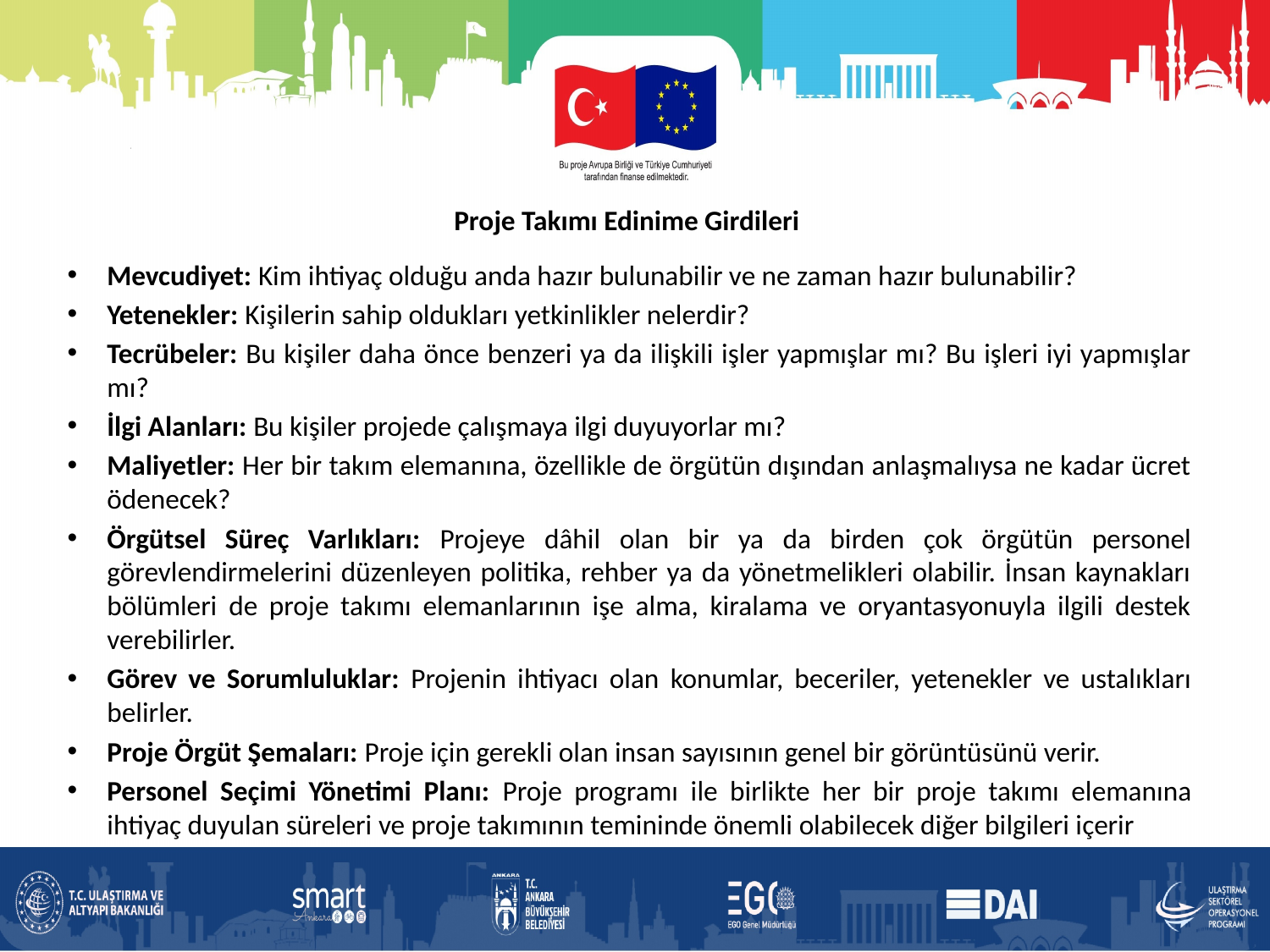

Proje Takımı Edinime Girdileri
Mevcudiyet: Kim ihtiyaç olduğu anda hazır bulunabilir ve ne zaman hazır bulunabilir?
Yetenekler: Kişilerin sahip oldukları yetkinlikler nelerdir?
Tecrübeler: Bu kişiler daha önce benzeri ya da ilişkili işler yapmışlar mı? Bu işleri iyi yapmışlar mı?
İlgi Alanları: Bu kişiler projede çalışmaya ilgi duyuyorlar mı?
Maliyetler: Her bir takım elemanına, özellikle de örgütün dışından anlaşmalıysa ne kadar ücret ödenecek?
Örgütsel Süreç Varlıkları: Projeye dâhil olan bir ya da birden çok örgütün personel görevlendirmelerini düzenleyen politika, rehber ya da yönetmelikleri olabilir. İnsan kaynakları bölümleri de proje takımı elemanlarının işe alma, kiralama ve oryantasyonuyla ilgili destek verebilirler.
Görev ve Sorumluluklar: Projenin ihtiyacı olan konumlar, beceriler, yetenekler ve ustalıkları belirler.
Proje Örgüt Şemaları: Proje için gerekli olan insan sayısının genel bir görüntüsünü verir.
Personel Seçimi Yönetimi Planı: Proje programı ile birlikte her bir proje takımı elemanına ihtiyaç duyulan süreleri ve proje takımının temininde önemli olabilecek diğer bilgileri içerir